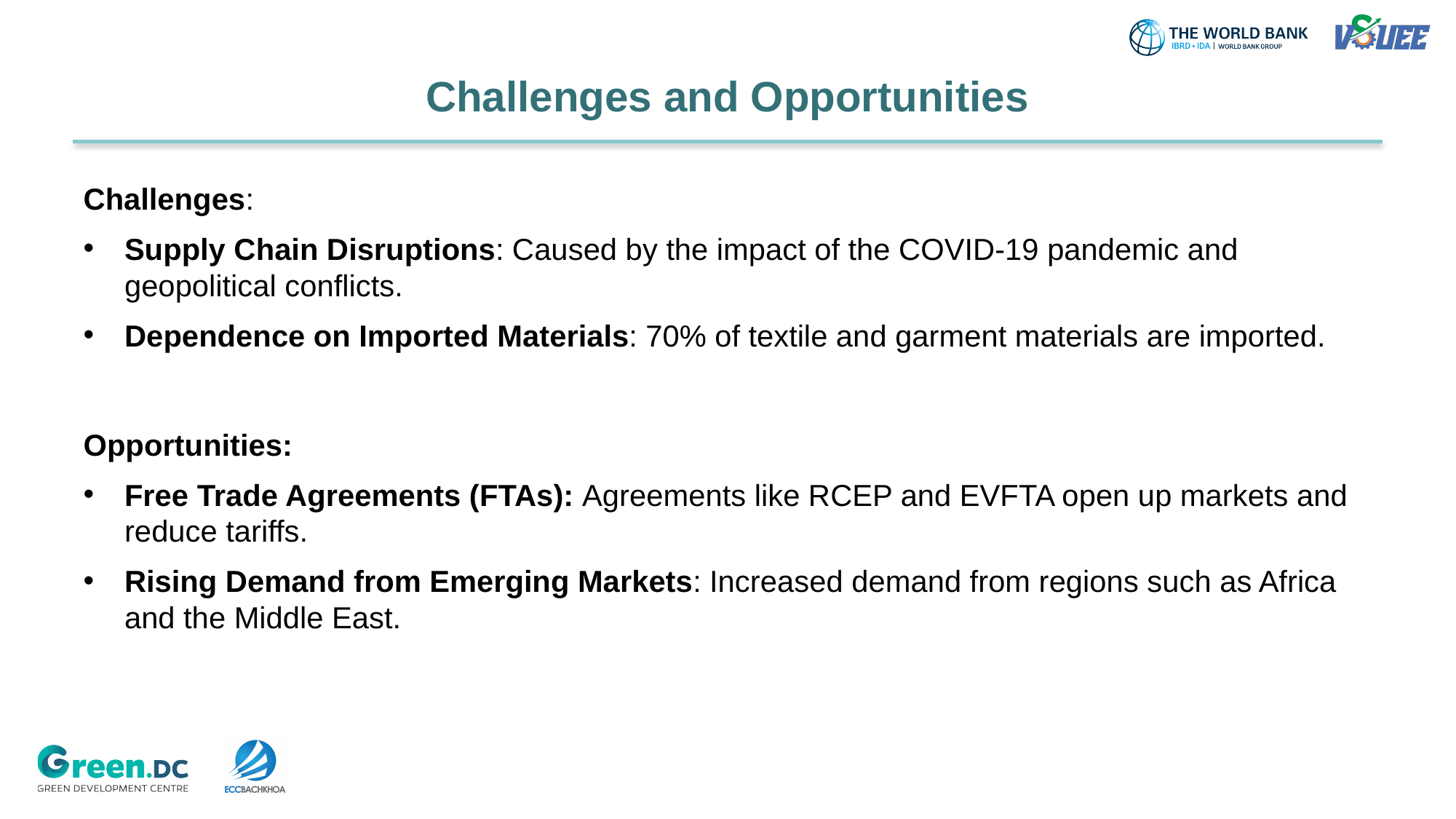

# Challenges and Opportunities
Challenges:
Supply Chain Disruptions: Caused by the impact of the COVID-19 pandemic and geopolitical conflicts.
Dependence on Imported Materials: 70% of textile and garment materials are imported.

Opportunities:
Free Trade Agreements (FTAs): Agreements like RCEP and EVFTA open up markets and reduce tariffs.
Rising Demand from Emerging Markets: Increased demand from regions such as Africa and the Middle East.